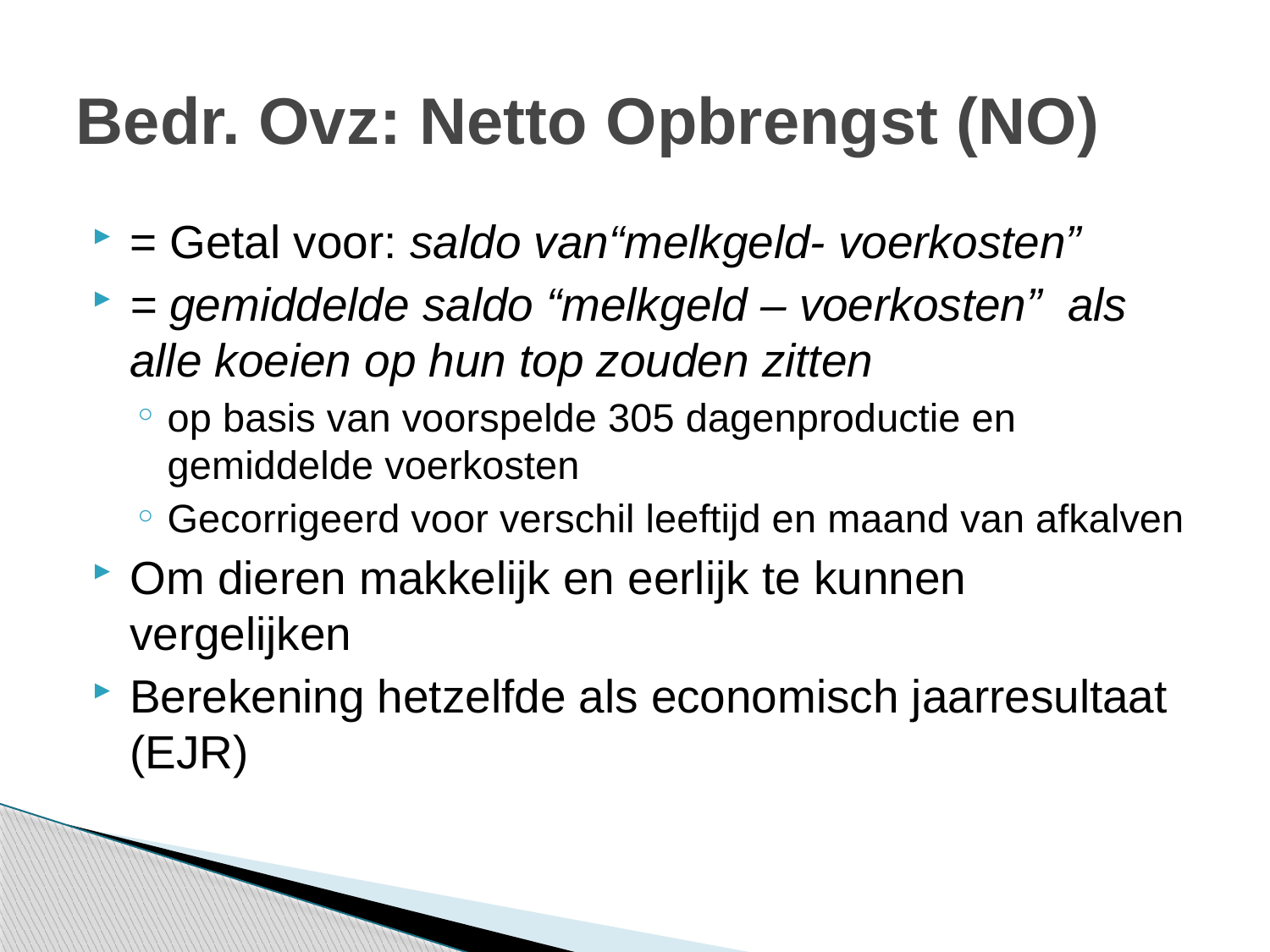

# Bedr. Ovz: Netto Opbrengst (NO)
= Getal voor: saldo van“melkgeld- voerkosten”
= gemiddelde saldo “melkgeld – voerkosten”  als alle koeien op hun top zouden zitten
op basis van voorspelde 305 dagenproductie en gemiddelde voerkosten
Gecorrigeerd voor verschil leeftijd en maand van afkalven
Om dieren makkelijk en eerlijk te kunnen vergelijken
Berekening hetzelfde als economisch jaarresultaat (EJR)